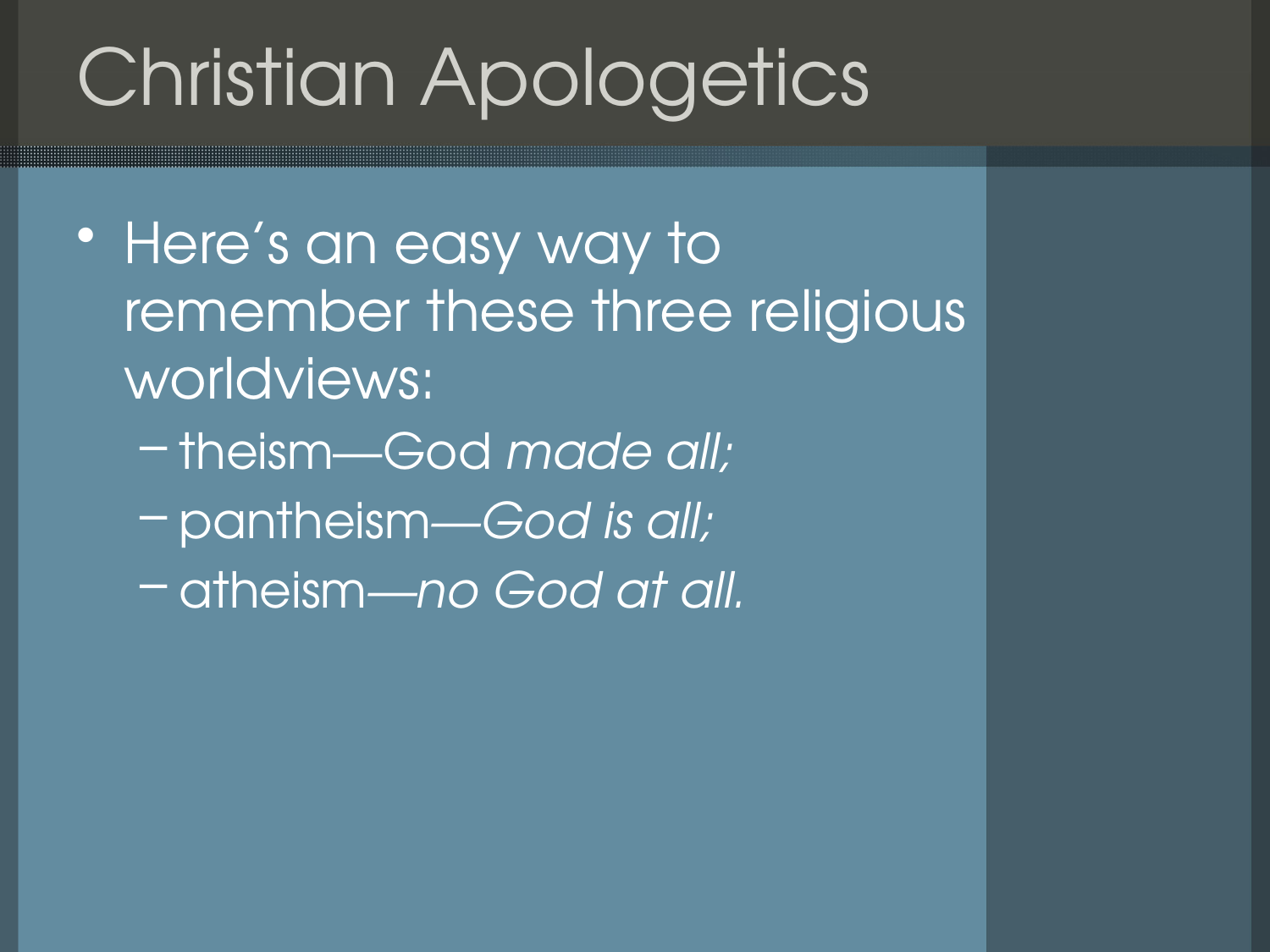

# Christian Apologetics
Here’s an easy way to remember these three religious worldviews:
theism—God made all;
pantheism—God is all;
atheism—no God at all.